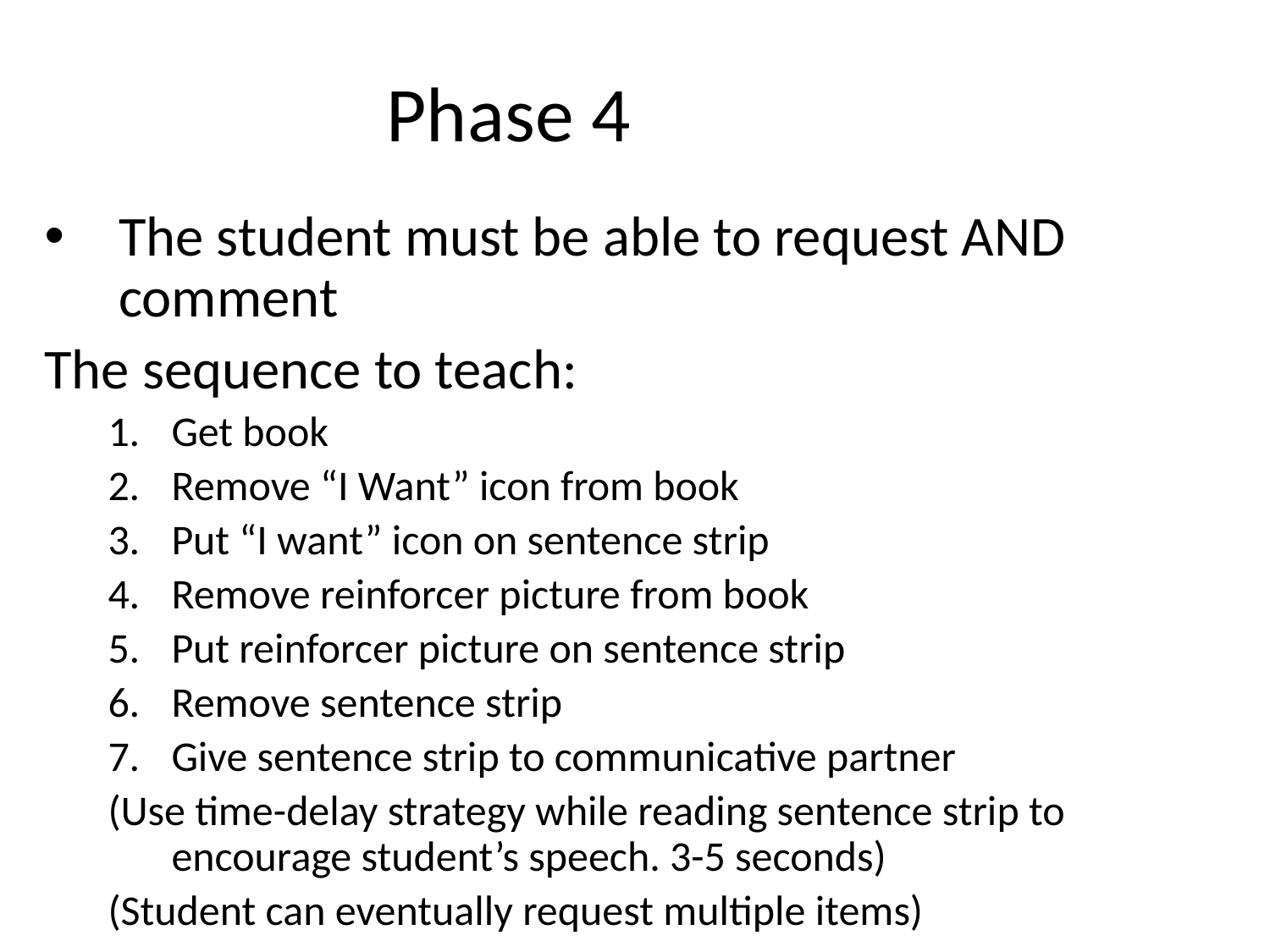

# Phase 4
The student must be able to request AND comment
The sequence to teach:
Get book
Remove “I Want” icon from book
Put “I want” icon on sentence strip
Remove reinforcer picture from book
Put reinforcer picture on sentence strip
Remove sentence strip
Give sentence strip to communicative partner
(Use time-delay strategy while reading sentence strip to encourage student’s speech. 3-5 seconds)
(Student can eventually request multiple items)